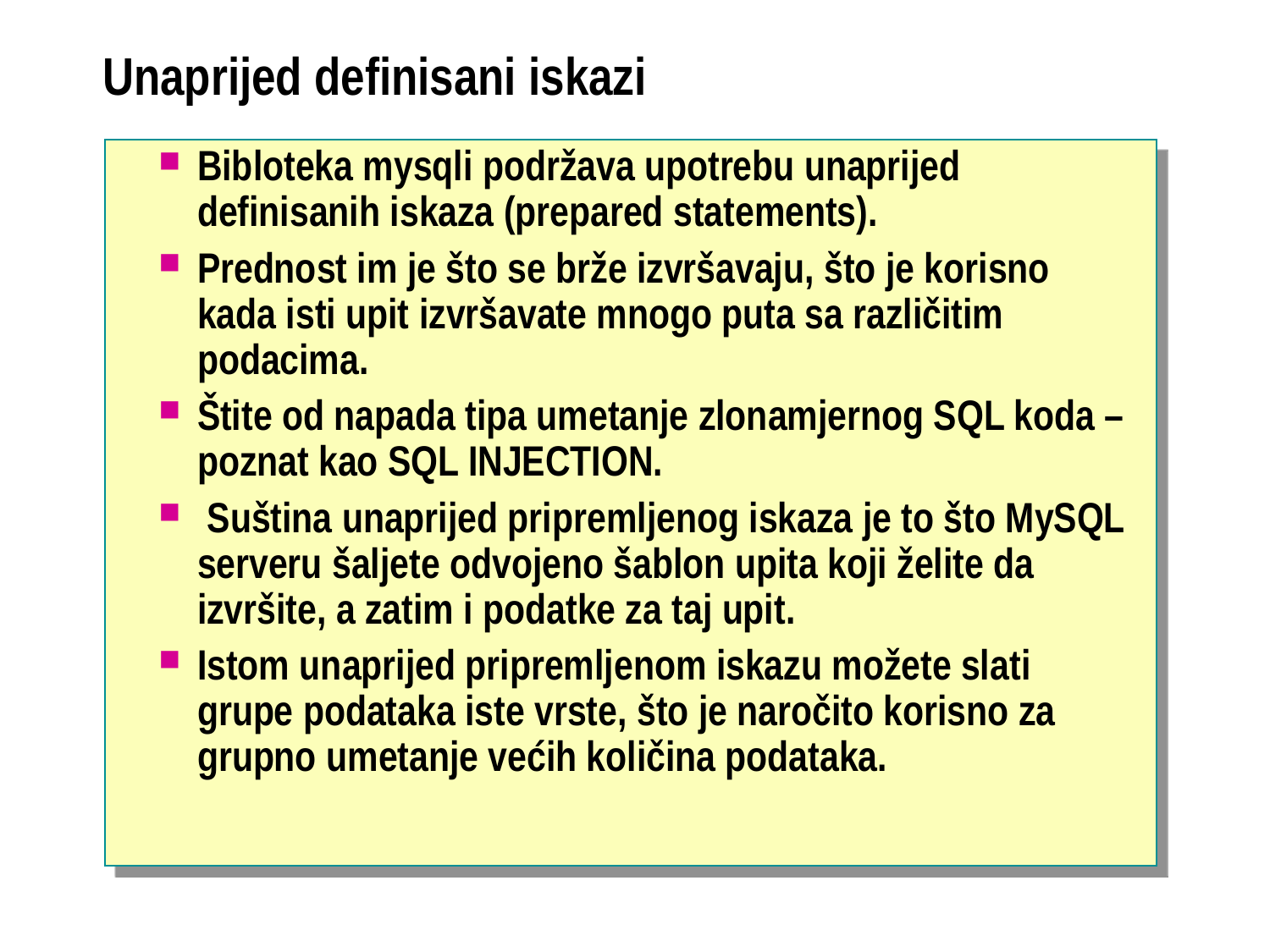

# Unaprijed definisani iskazi
Bibloteka mysqli podržava upotrebu unaprijed definisanih iskaza (prepared statements).
Prednost im je što se brže izvršavaju, što je korisno kada isti upit izvršavate mnogo puta sa različitim podacima.
Štite od napada tipa umetanje zlonamjernog SQL koda – poznat kao SQL INJECTION.
 Suština unaprijed pripremljenog iskaza je to što MySQL serveru šaljete odvojeno šablon upita koji želite da izvršite, a zatim i podatke za taj upit.
Istom unaprijed pripremljenom iskazu možete slati grupe podataka iste vrste, što je naročito korisno za grupno umetanje većih količina podataka.